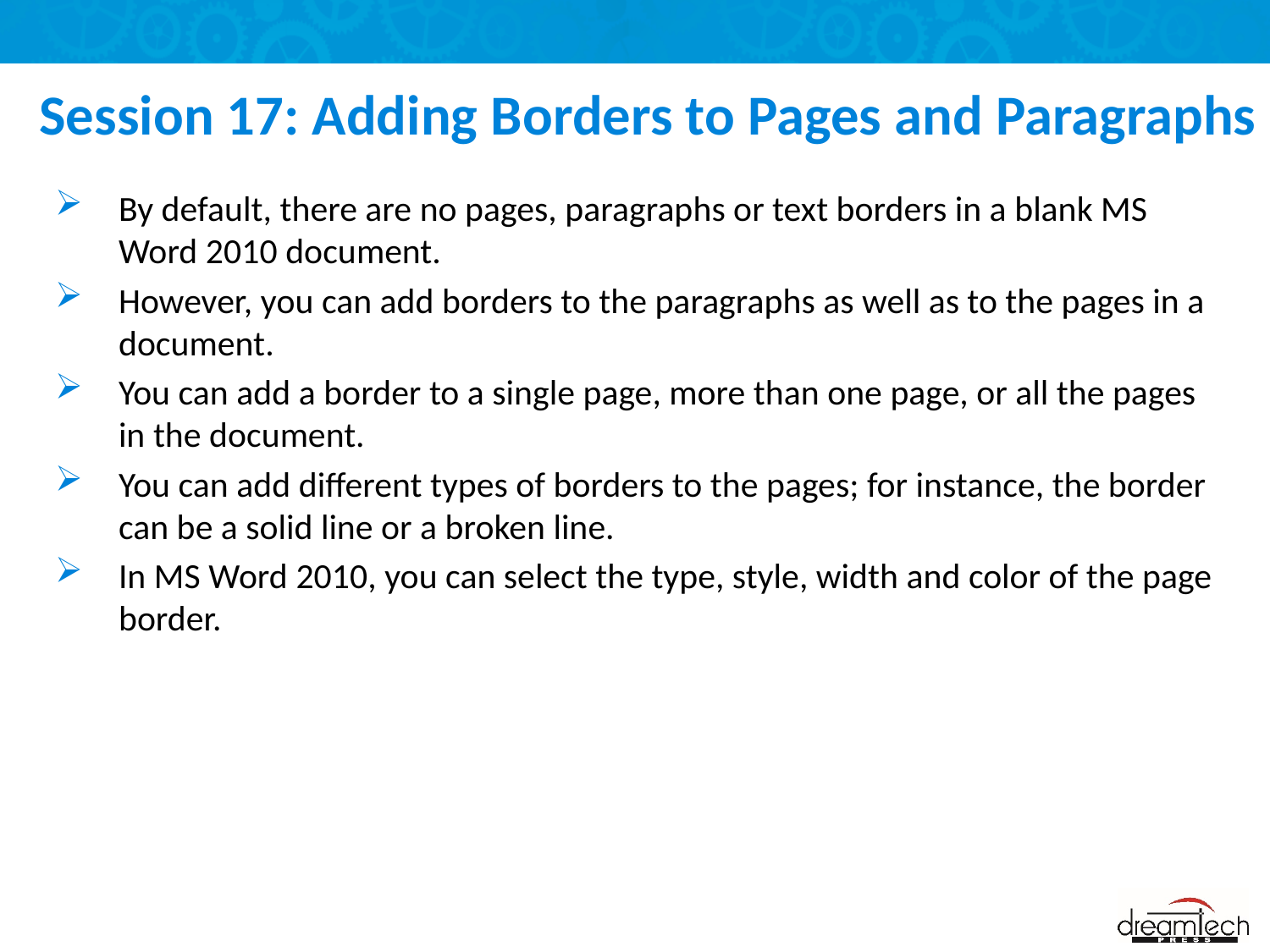

# Session 17: Adding Borders to Pages and Paragraphs
By default, there are no pages, paragraphs or text borders in a blank MS Word 2010 document.
However, you can add borders to the paragraphs as well as to the pages in a document.
You can add a border to a single page, more than one page, or all the pages in the document.
You can add different types of borders to the pages; for instance, the border can be a solid line or a broken line.
In MS Word 2010, you can select the type, style, width and color of the page border.